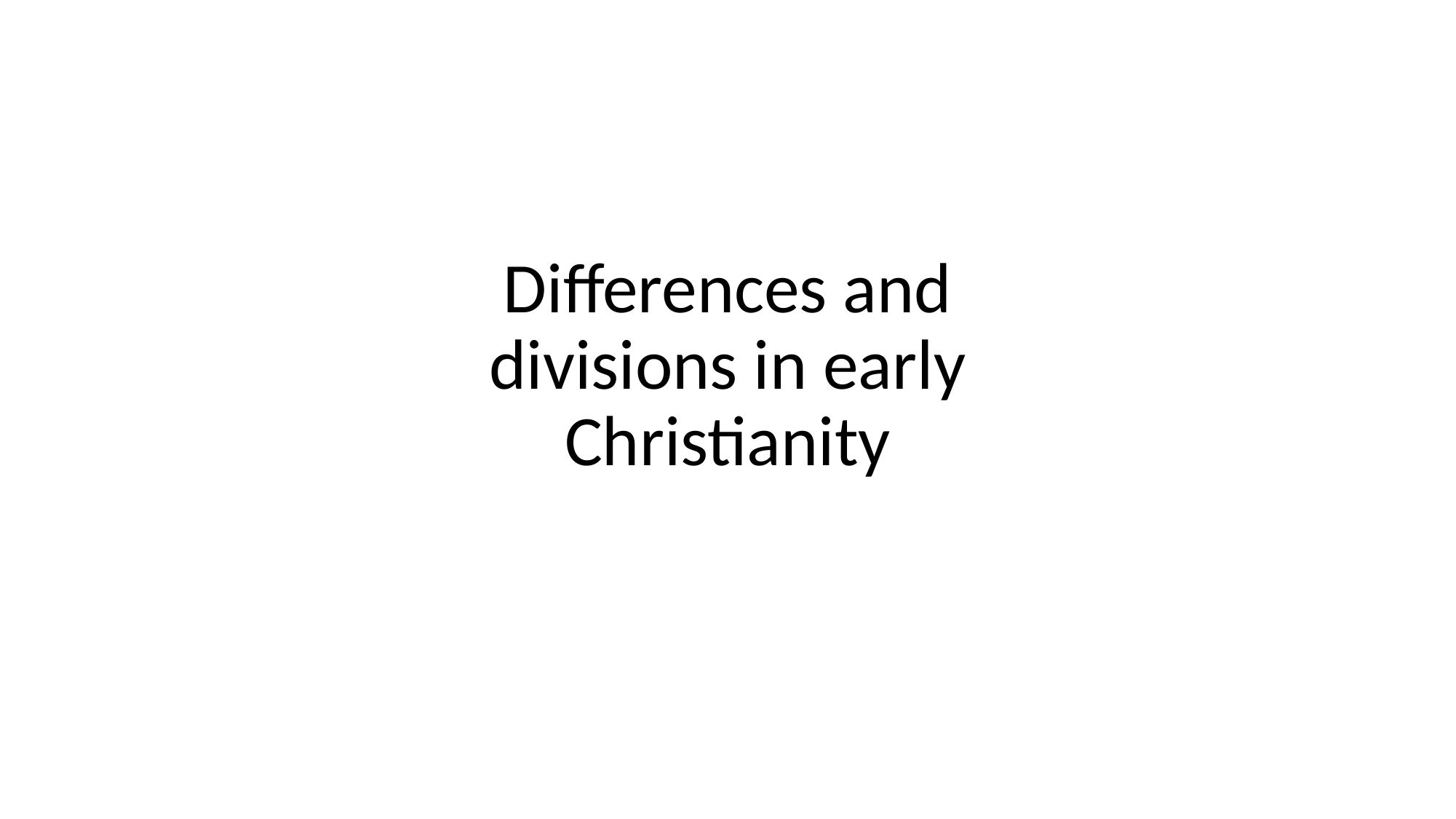

# Differences and divisions in early Christianity